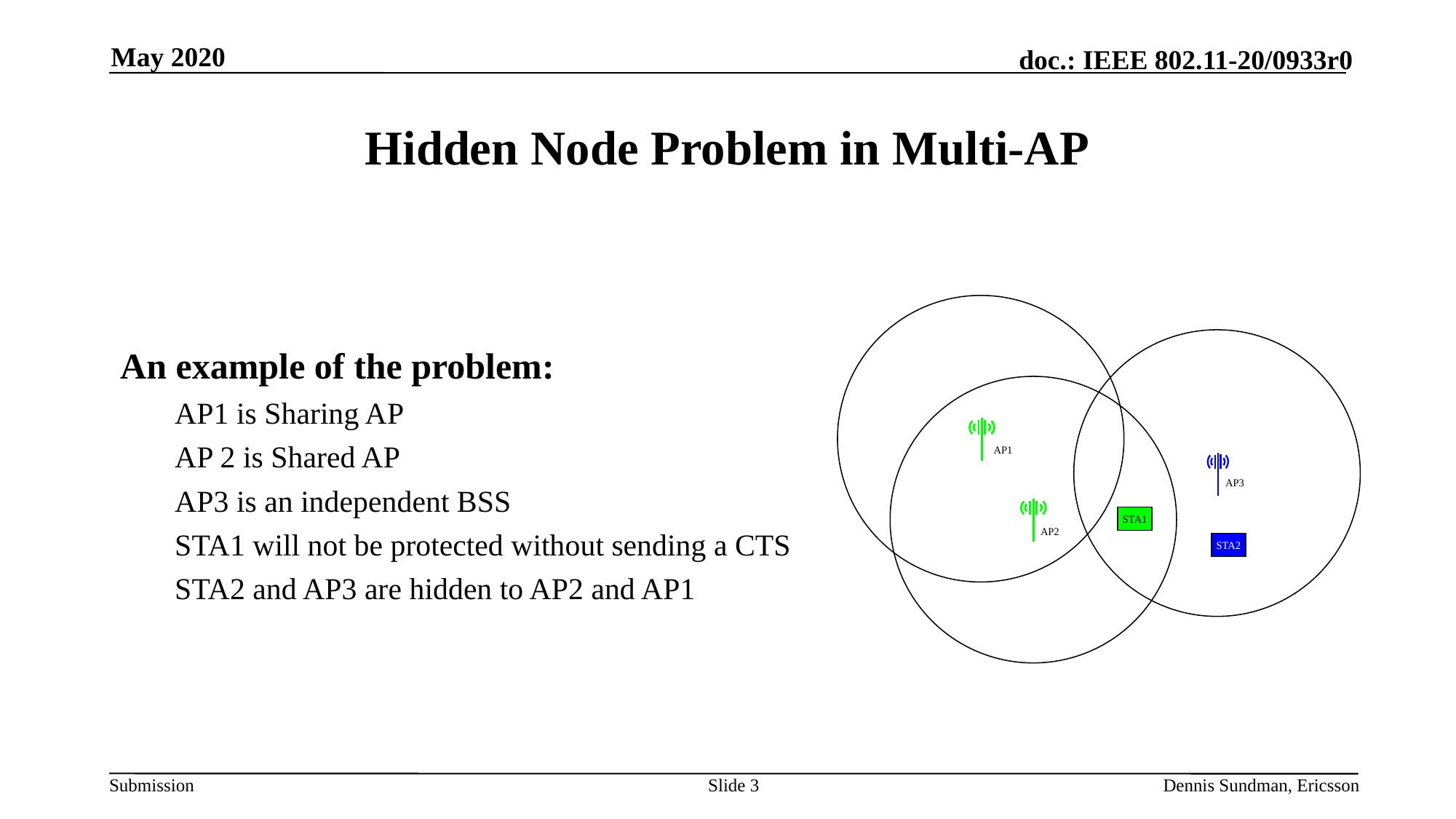

May 2020
# Hidden Node Problem in Multi-AP

An example of the problem:
AP1 is Sharing AP
AP 2 is Shared AP
AP3 is an independent BSS
STA1 will not be protected without sending a CTS
STA2 and AP3 are hidden to AP2 and AP1

AP1

AP3

STA1
AP2
STA2
Slide 3
Dennis Sundman, Ericsson